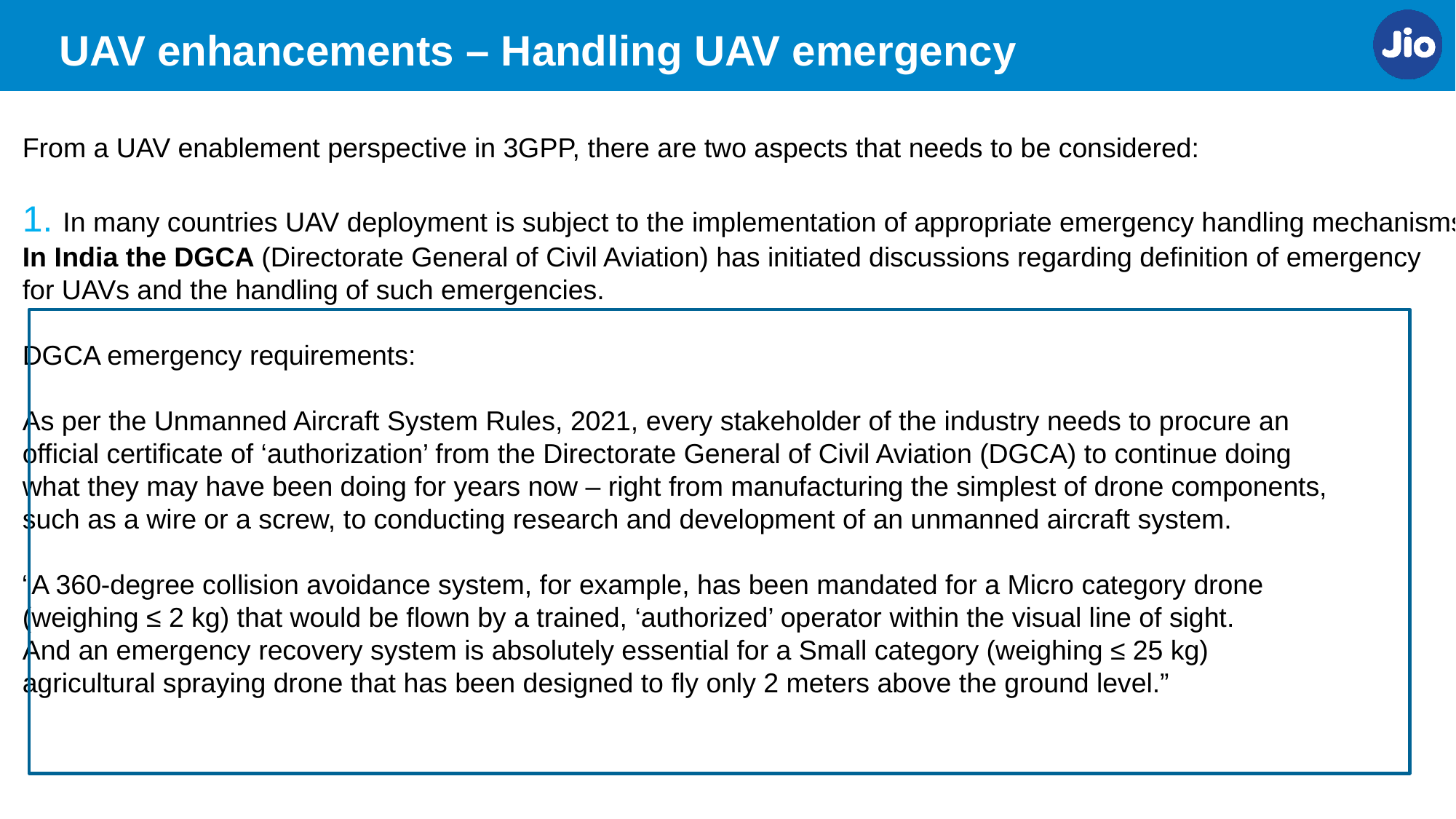

UAV enhancements – Handling UAV emergency
From a UAV enablement perspective in 3GPP, there are two aspects that needs to be considered:

1. In many countries UAV deployment is subject to the implementation of appropriate emergency handling mechanisms.
In India the DGCA (Directorate General of Civil Aviation) has initiated discussions regarding definition of emergency
for UAVs and the handling of such emergencies.

DGCA emergency requirements:

As per the Unmanned Aircraft System Rules, 2021, every stakeholder of the industry needs to procure an
official certificate of ‘authorization’ from the Directorate General of Civil Aviation (DGCA) to continue doing
what they may have been doing for years now – right from manufacturing the simplest of drone components,
such as a wire or a screw, to conducting research and development of an unmanned aircraft system.

“A 360-degree collision avoidance system, for example, has been mandated for a Micro category drone
(weighing ≤ 2 kg) that would be flown by a trained, ‘authorized’ operator within the visual line of sight.
And an emergency recovery system is absolutely essential for a Small category (weighing ≤ 25 kg)
agricultural spraying drone that has been designed to fly only 2 meters above the ground level.”